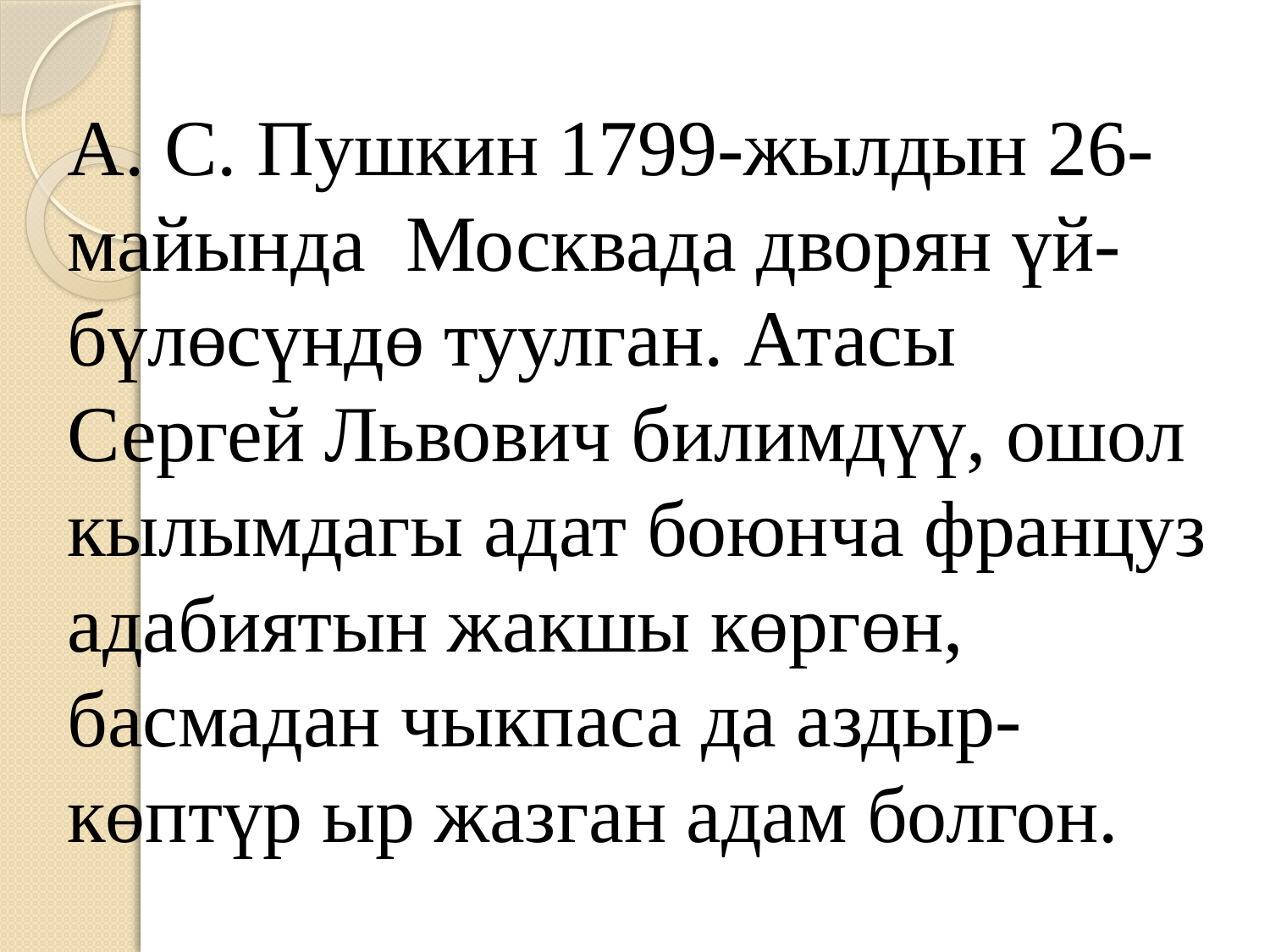

# А. С. Пушкин 1799-жылдын 26-майында  Москвада дворян үй-бүлөсүндө туулган. Атасы Сергей Львович билимдүү, ошол кылымдагы адат боюнча француз адабиятын жакшы көргөн, басмадан чыкпаса да аздыр-көптүр ыр жазган адам болгон.